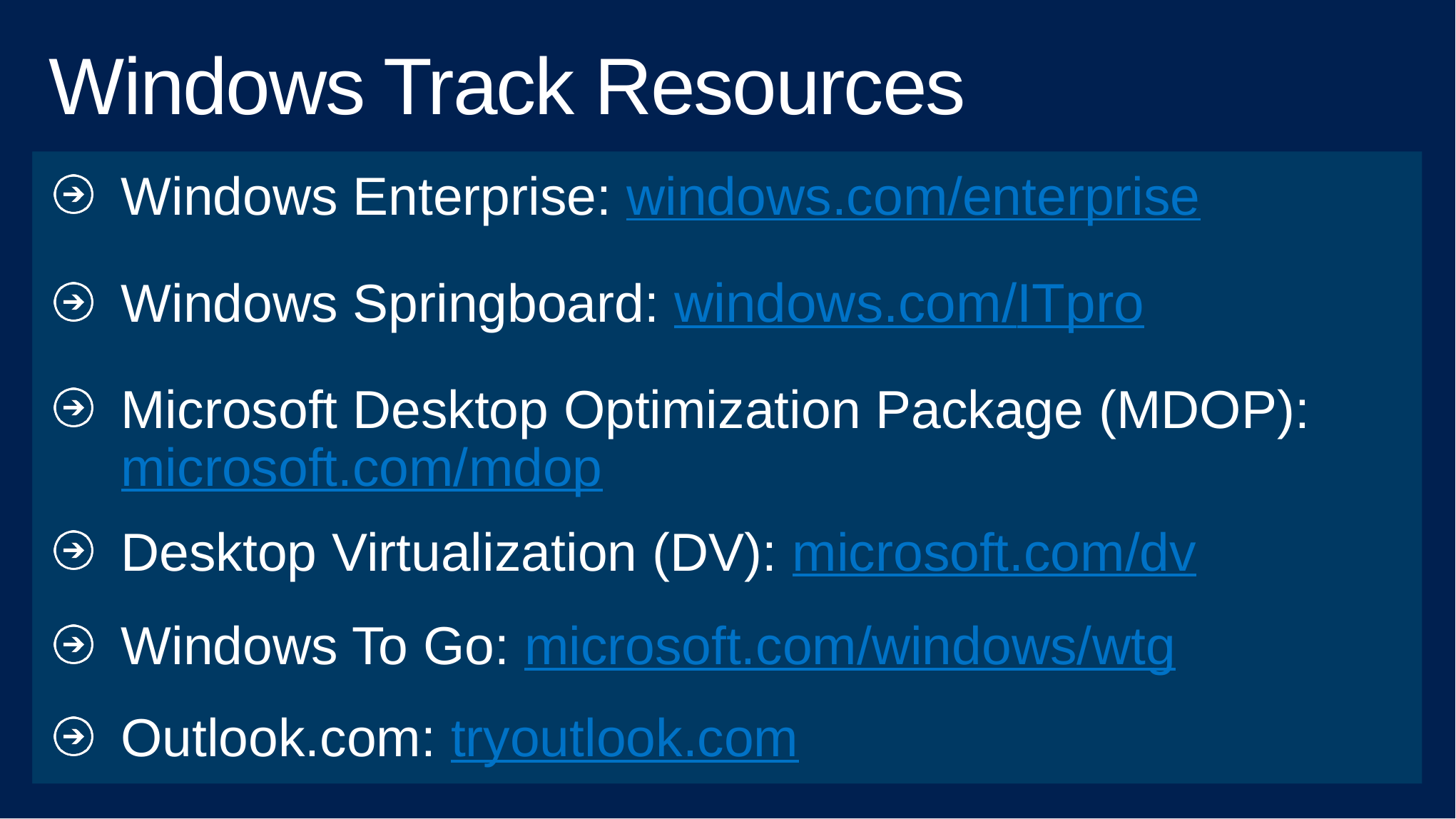

# Windows Track Resources

Windows Enterprise: windows.com/enterprise
Windows Springboard: windows.com/ITpro
Microsoft Desktop Optimization Package (MDOP): microsoft.com/mdop

Desktop Virtualization (DV): microsoft.com/dv
Windows To Go: microsoft.com/windows/wtg
Outlook.com: tryoutlook.com